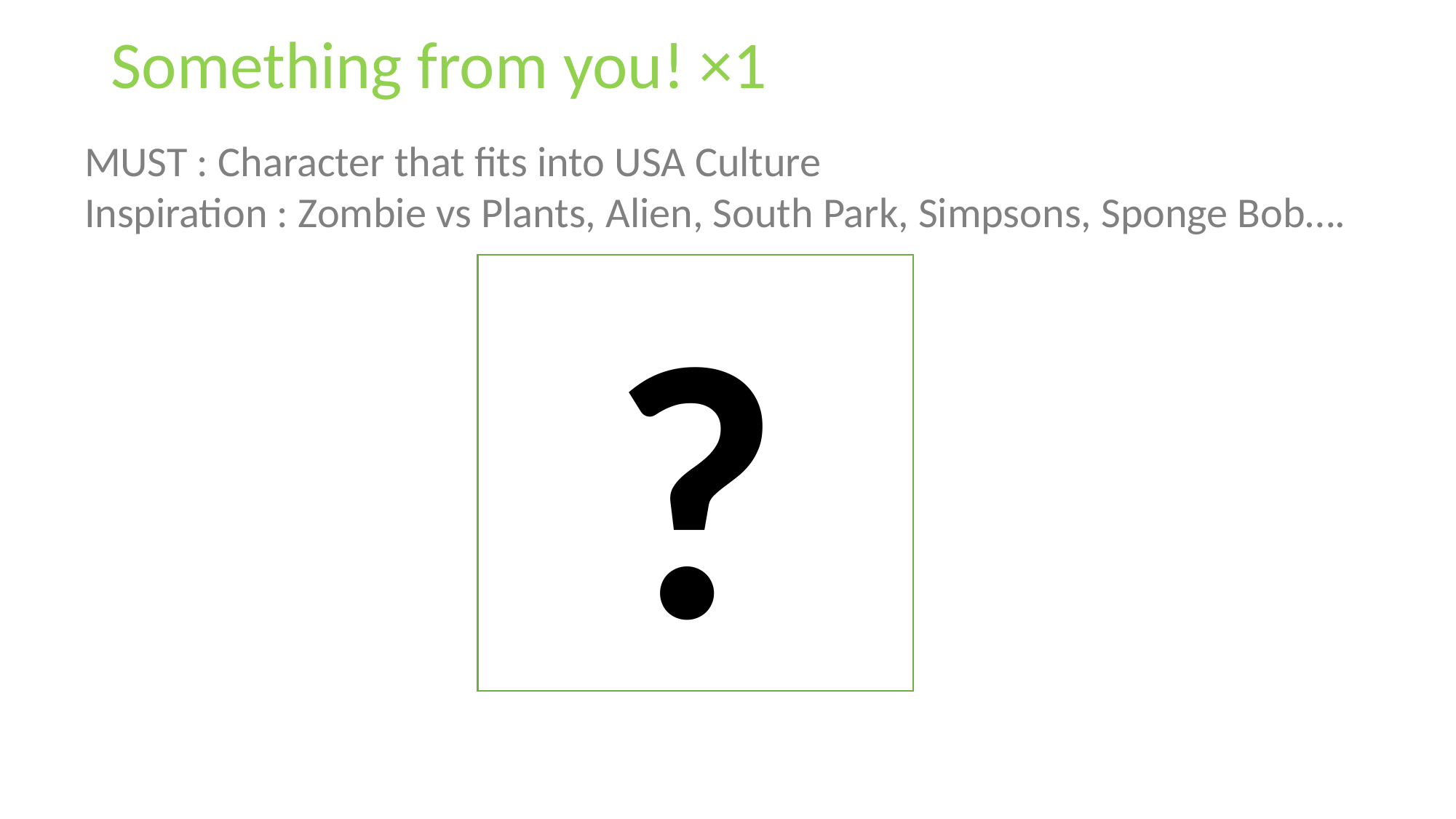

# Something from you! ×1
MUST : Character that fits into USA Culture
Inspiration : Zombie vs Plants, Alien, South Park, Simpsons, Sponge Bob….
?